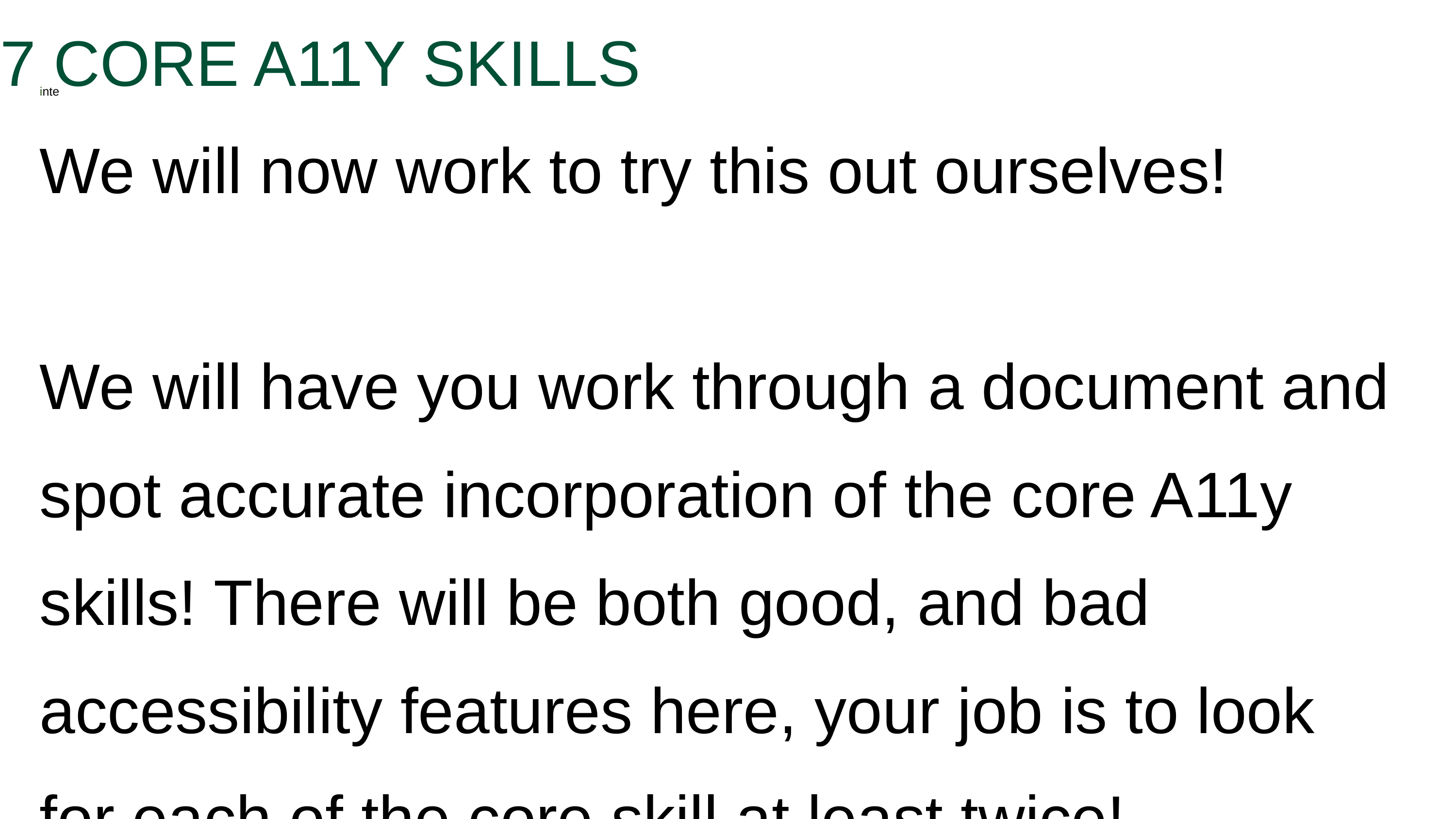

7 CORE A11Y SKILLS
inte
We will now work to try this out ourselves!

We will have you work through a document and spot accurate incorporation of the core A11y skills! There will be both good, and bad accessibility features here, your job is to look for each of the core skill at least twice!